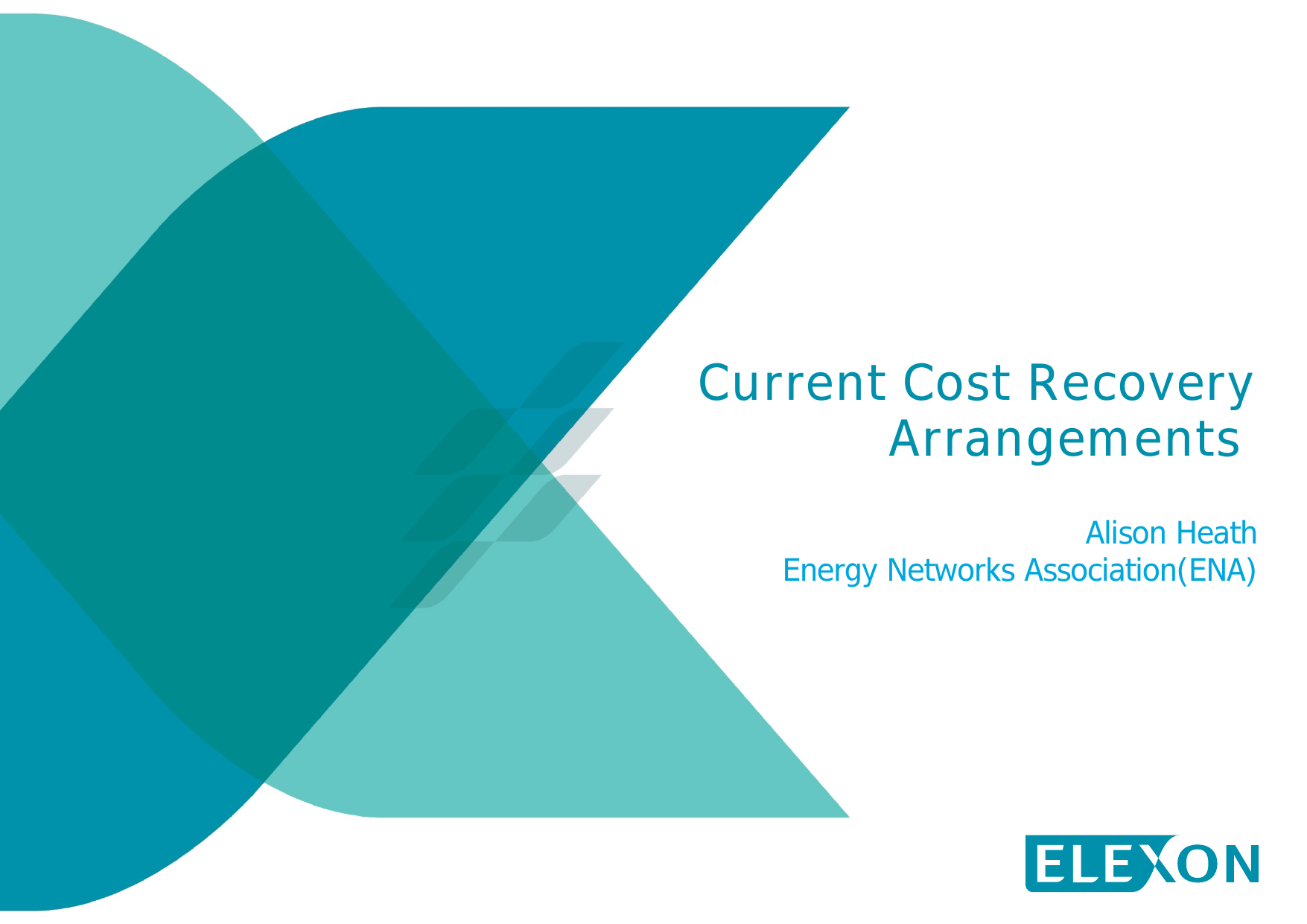

# Current Cost Recovery Arrangements
Alison Heath
Energy Networks Association(ENA)